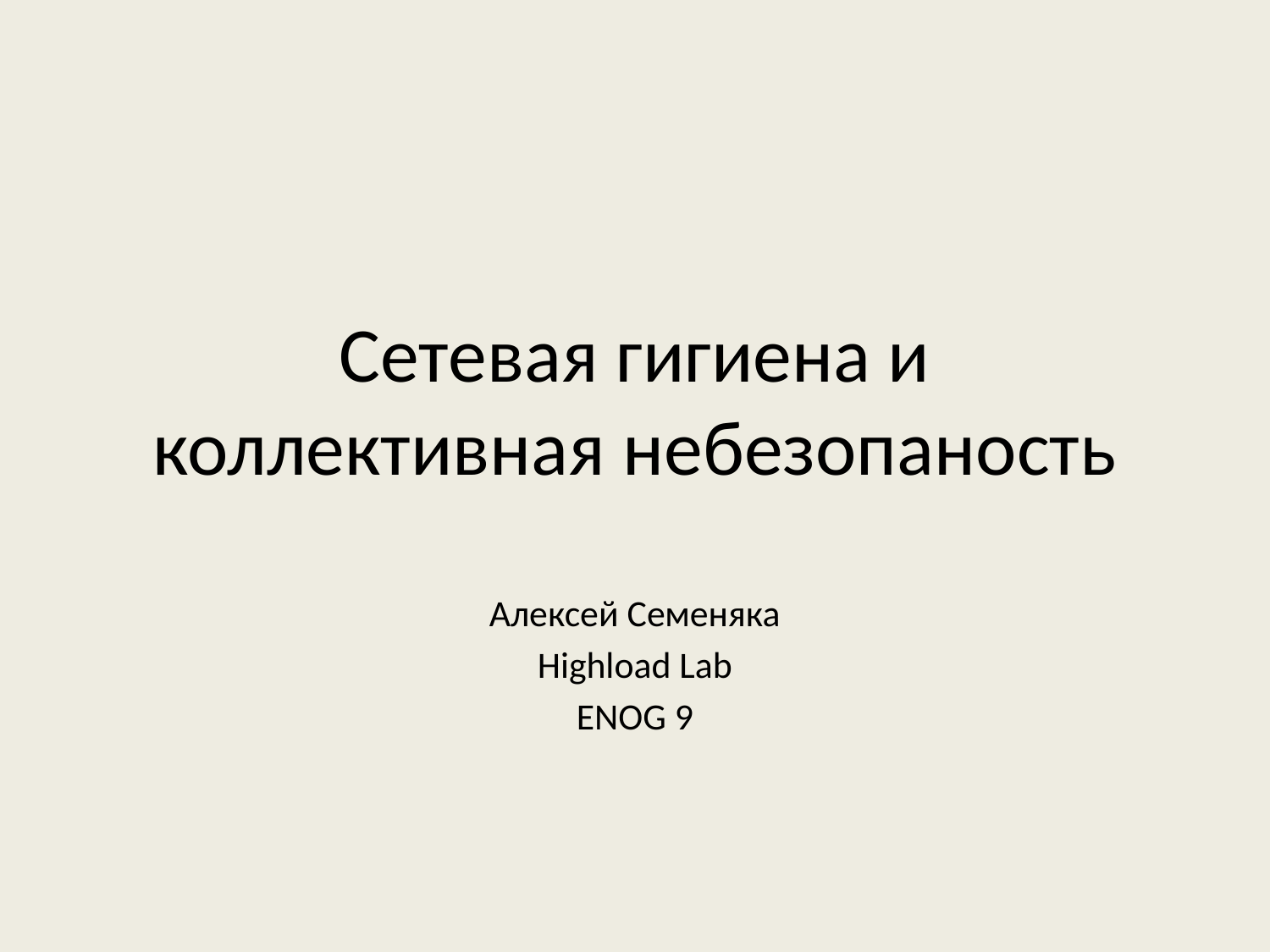

# Сетевая гигиена и коллективная небезопаность
Алексей Семеняка
Highload Lab
ENOG 9